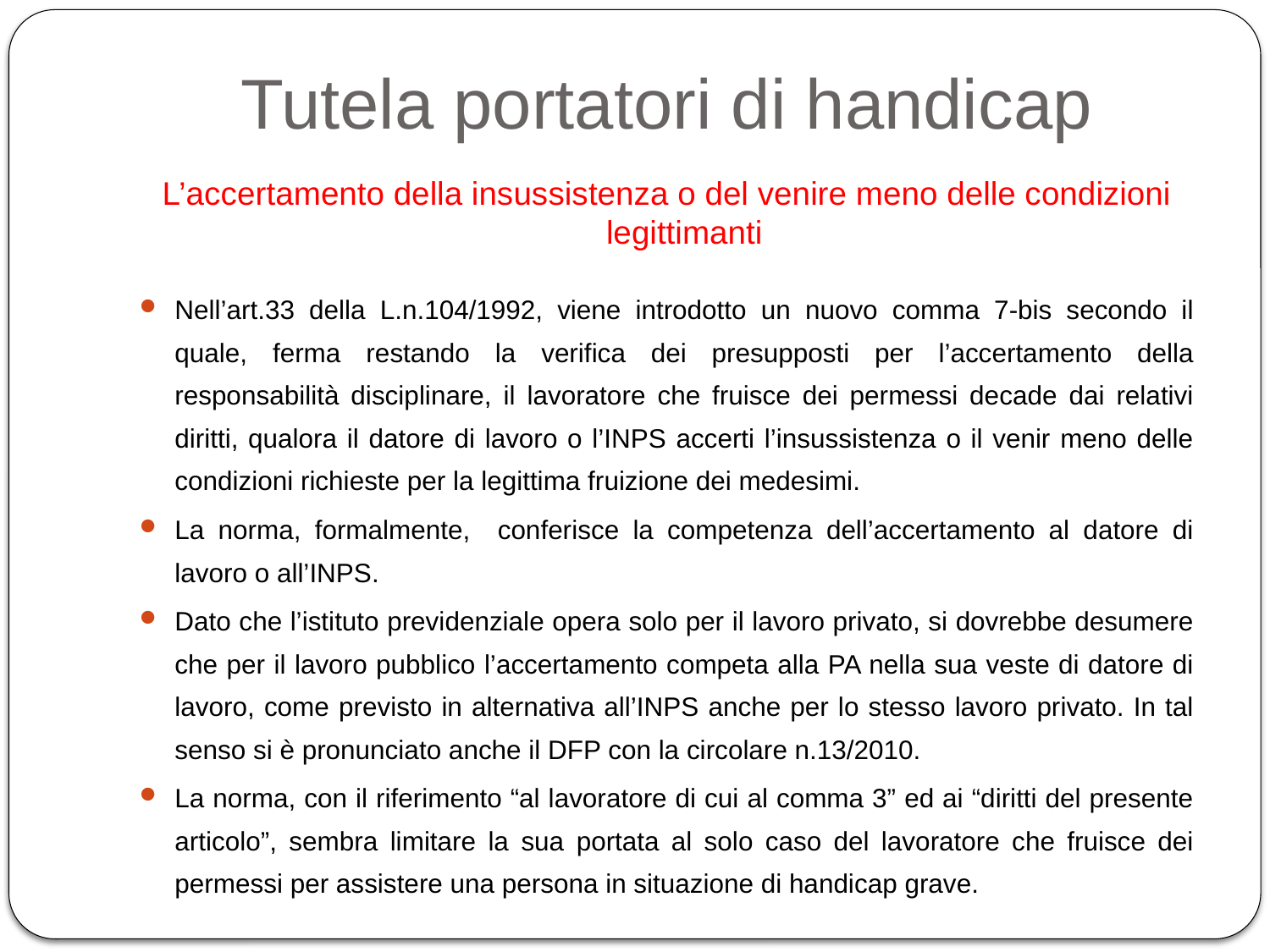

# Tutela portatori di handicap
L’accertamento della insussistenza o del venire meno delle condizioni legittimanti

Nell’art.33 della L.n.104/1992, viene introdotto un nuovo comma 7-bis secondo il quale, ferma restando la verifica dei presupposti per l’accertamento della responsabilità disciplinare, il lavoratore che fruisce dei permessi decade dai relativi diritti, qualora il datore di lavoro o l’INPS accerti l’insussistenza o il venir meno delle condizioni richieste per la legittima fruizione dei medesimi.
La norma, formalmente,  conferisce la competenza dell’accertamento al datore di lavoro o all’INPS.
Dato che l’istituto previdenziale opera solo per il lavoro privato, si dovrebbe desumere che per il lavoro pubblico l’accertamento competa alla PA nella sua veste di datore di lavoro, come previsto in alternativa all’INPS anche per lo stesso lavoro privato. In tal senso si è pronunciato anche il DFP con la circolare n.13/2010.
La norma, con il riferimento “al lavoratore di cui al comma 3” ed ai “diritti del presente articolo”, sembra limitare la sua portata al solo caso del lavoratore che fruisce dei permessi per assistere una persona in situazione di handicap grave.